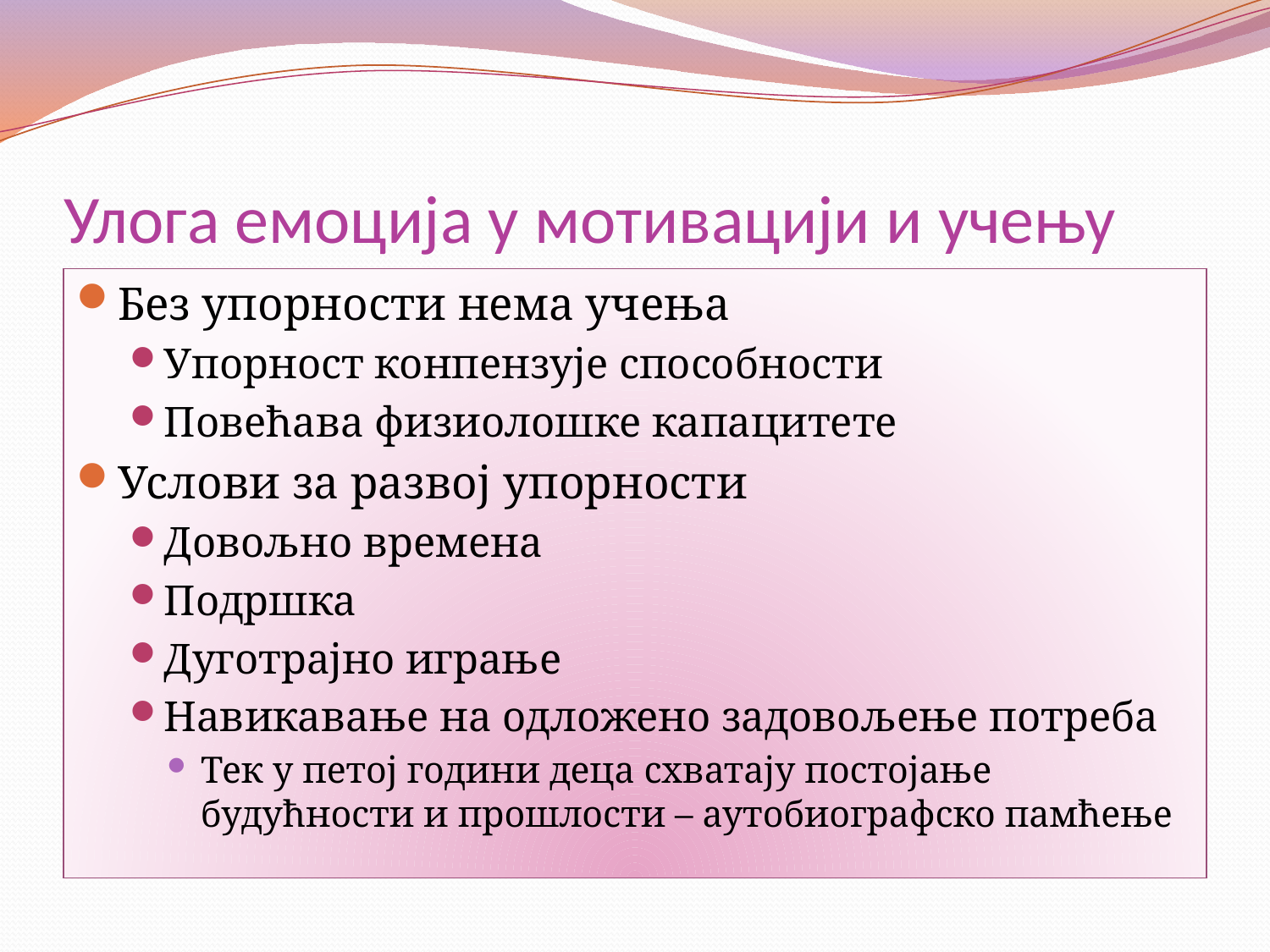

# Улога емоција у мотивацији и учењу
Без упорности нема учења
Упорност конпензује способности
Повећава физиолошке капацитете
Услови за развој упорности
Довољно времена
Подршка
Дуготрајно играње
Навикавање на одложено задовољење потреба
Тек у петој години деца схватају постојање будућности и прошлости – аутобиографско памћење